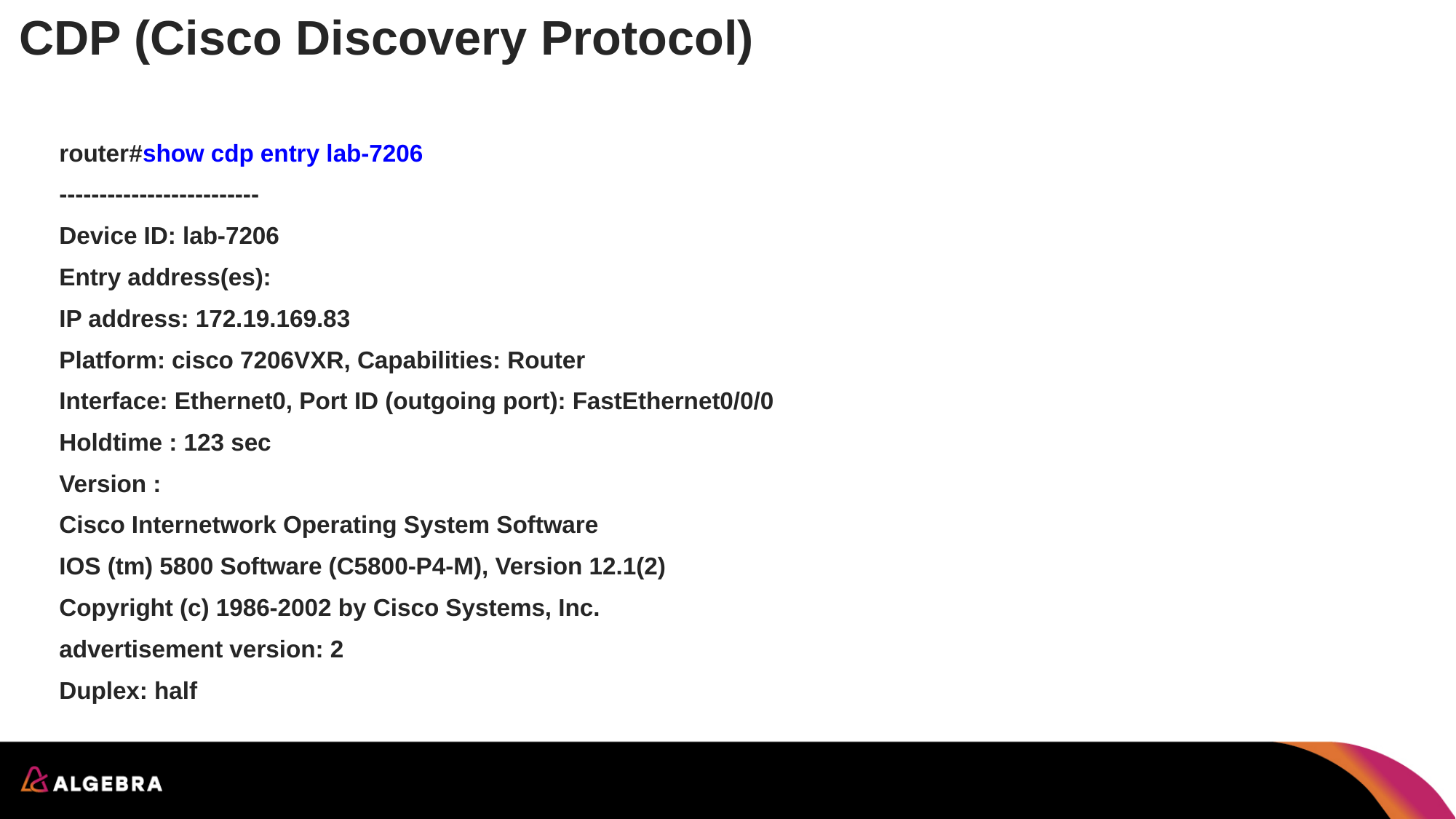

# CDP (Cisco Discovery Protocol)
router#show cdp entry lab-7206
-------------------------
Device ID: lab-7206
Entry address(es):
IP address: 172.19.169.83
Platform: cisco 7206VXR, Capabilities: Router
Interface: Ethernet0, Port ID (outgoing port): FastEthernet0/0/0
Holdtime : 123 sec
Version :
Cisco Internetwork Operating System Software
IOS (tm) 5800 Software (C5800-P4-M), Version 12.1(2)
Copyright (c) 1986-2002 by Cisco Systems, Inc.
advertisement version: 2
Duplex: half